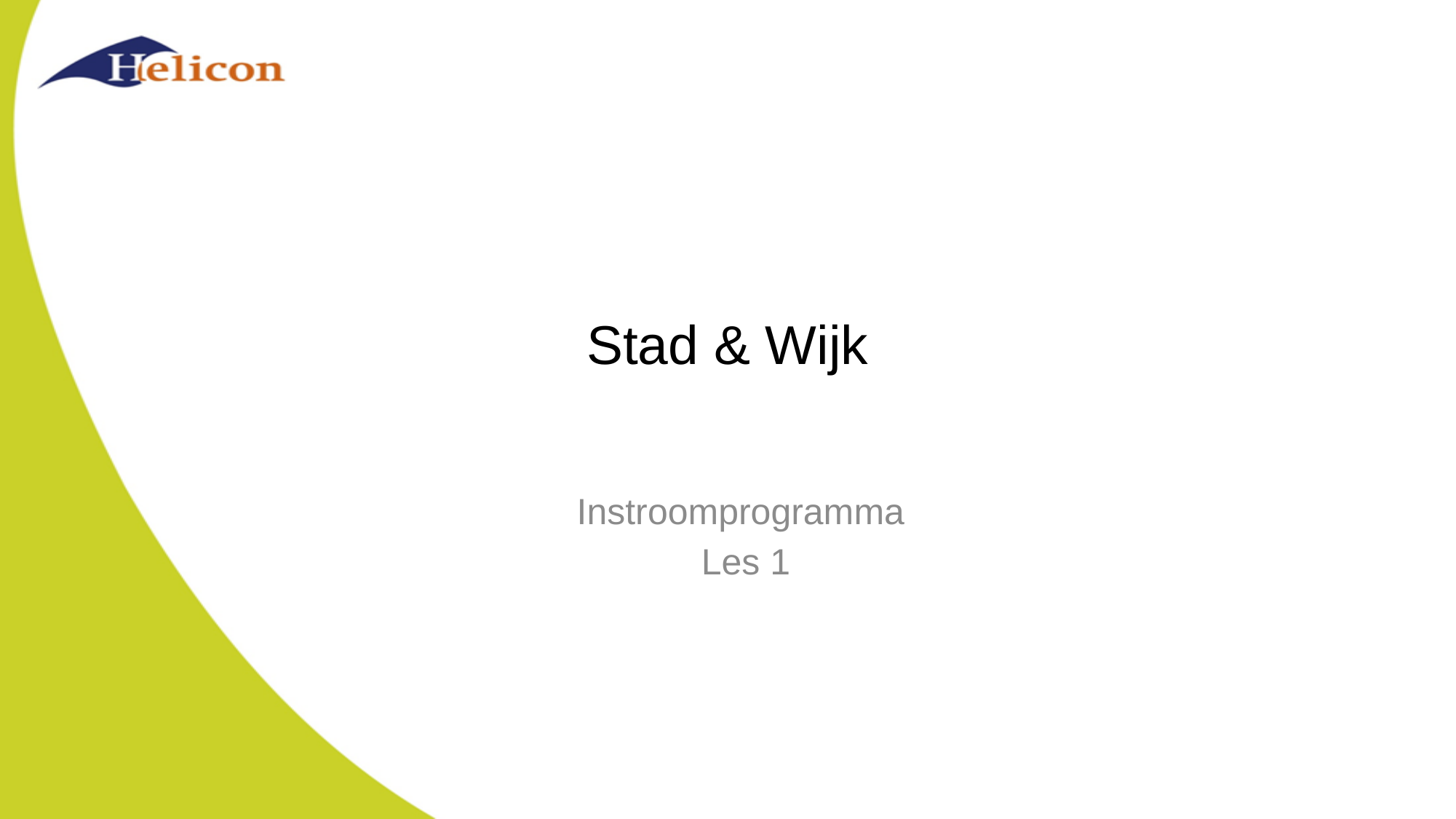

# Stad & Wijk
Instroomprogramma
Les 1